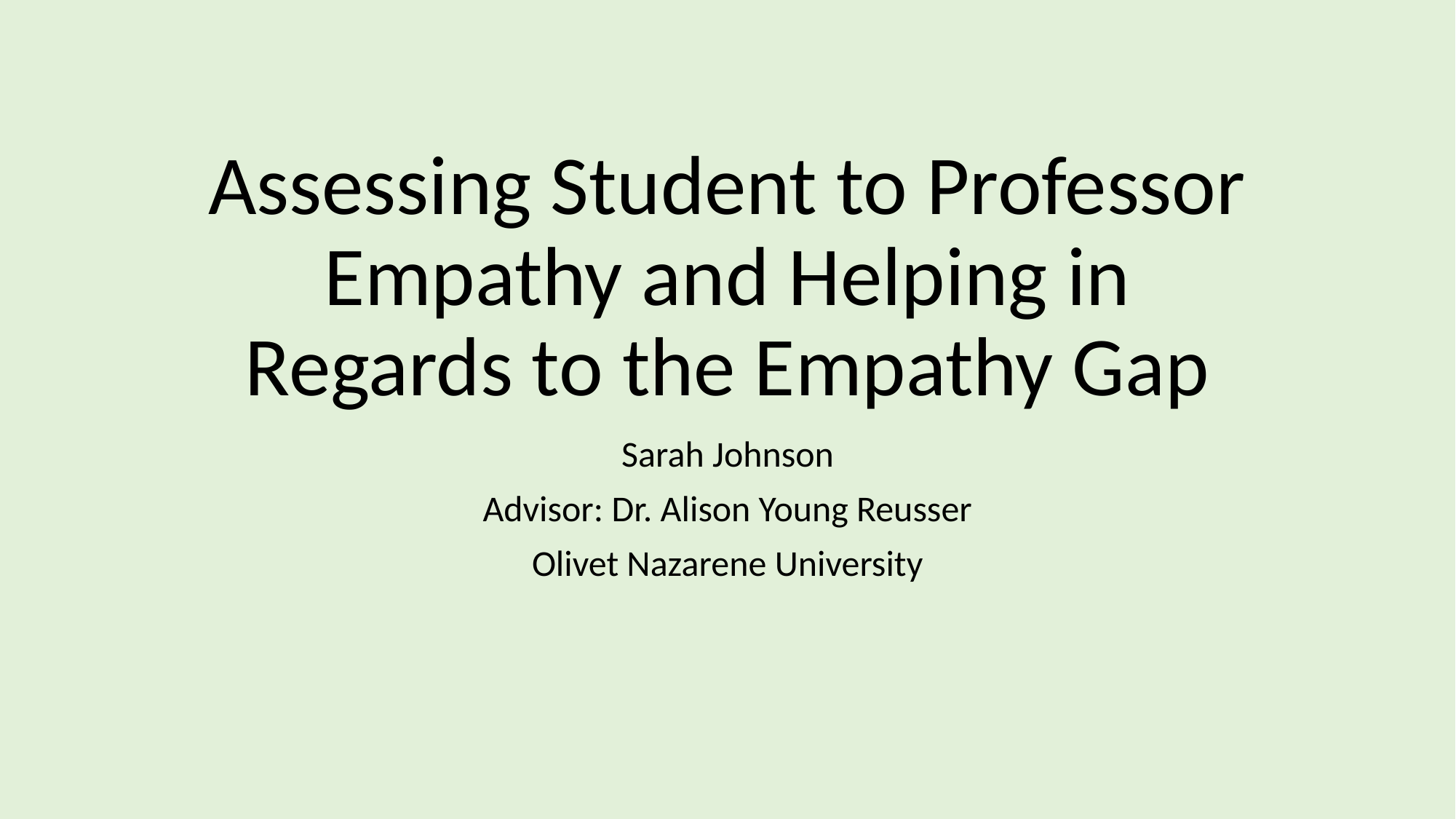

# Assessing Student to Professor Empathy and Helping in Regards to the Empathy Gap
Sarah Johnson
Advisor: Dr. Alison Young Reusser
Olivet Nazarene University